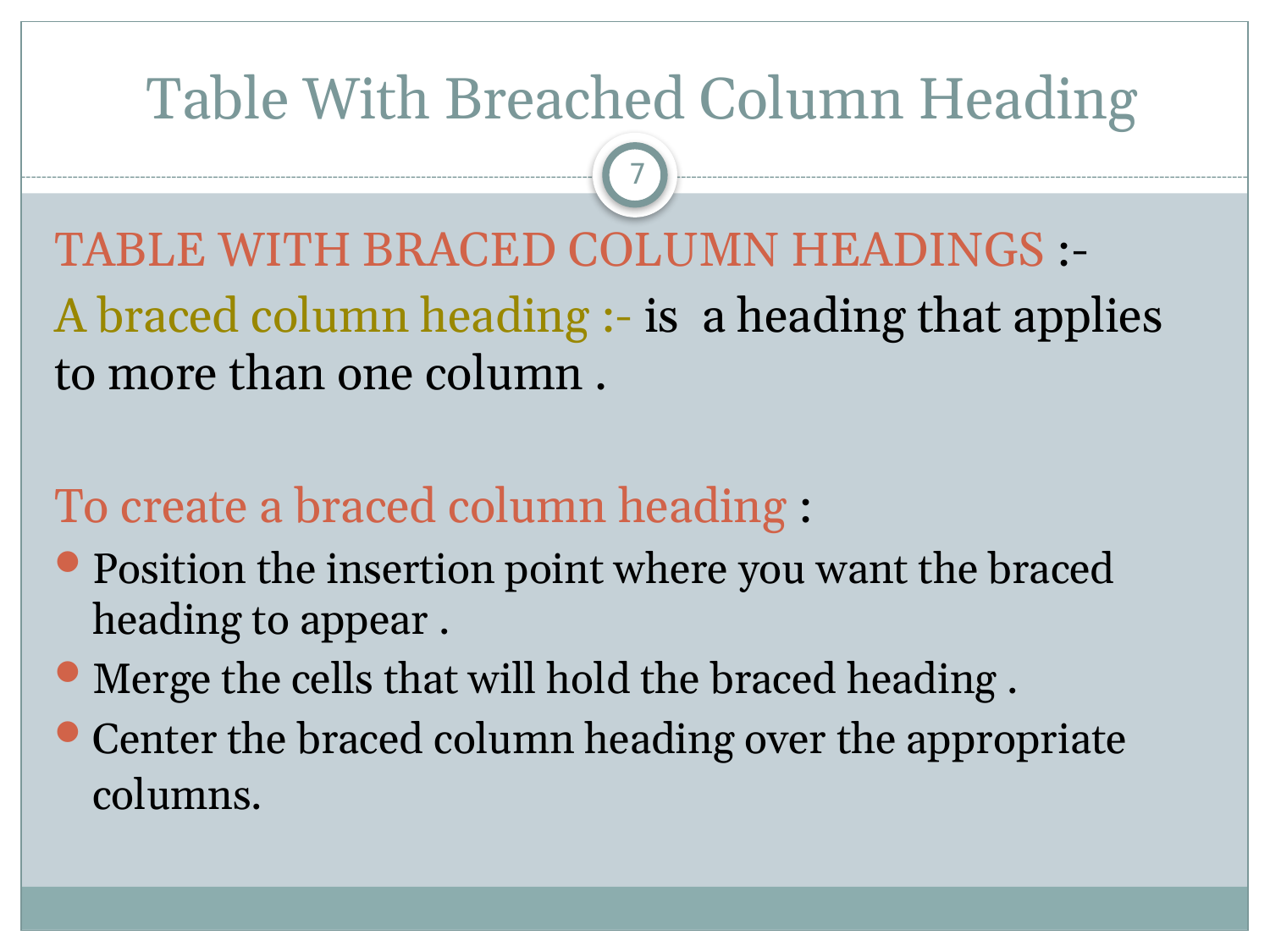

# Table With Breached Column Heading
7
TABLE WITH BRACED COLUMN HEADINGS :-
A braced column heading :- is  a heading that applies to more than one column .

To create a braced column heading :
Position the insertion point where you want the braced heading to appear .
Merge the cells that will hold the braced heading .
Center the braced column heading over the appropriate columns.